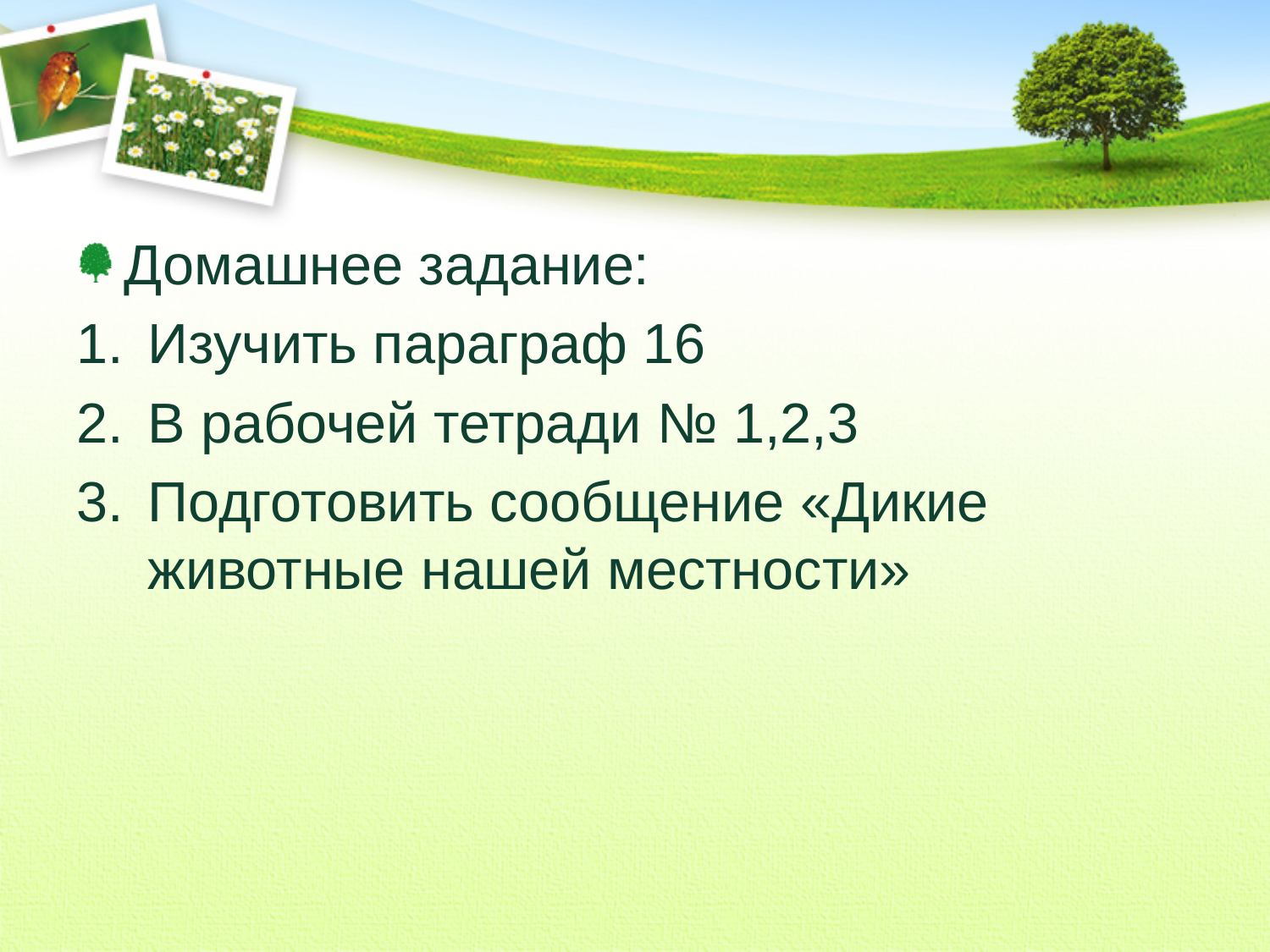

#
Домашнее задание:
Изучить параграф 16
В рабочей тетради № 1,2,3
Подготовить сообщение «Дикие животные нашей местности»